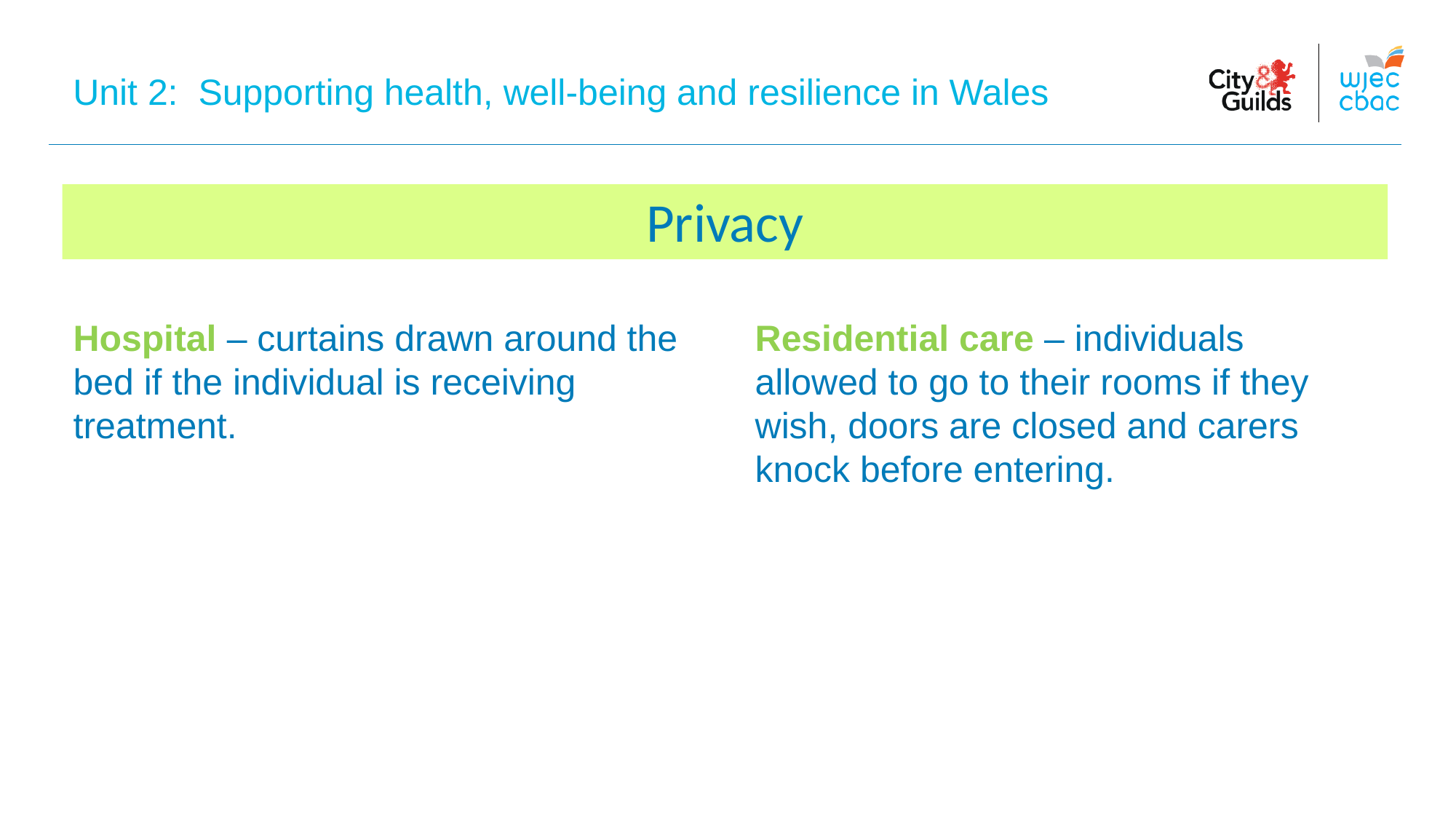

Unit 2:  Supporting health, well-being and resilience in Wales
# Privacy
Residential care – individuals allowed to go to their rooms if they wish, doors are closed and carers knock before entering.
Hospital – curtains drawn around the bed if the individual is receiving treatment.